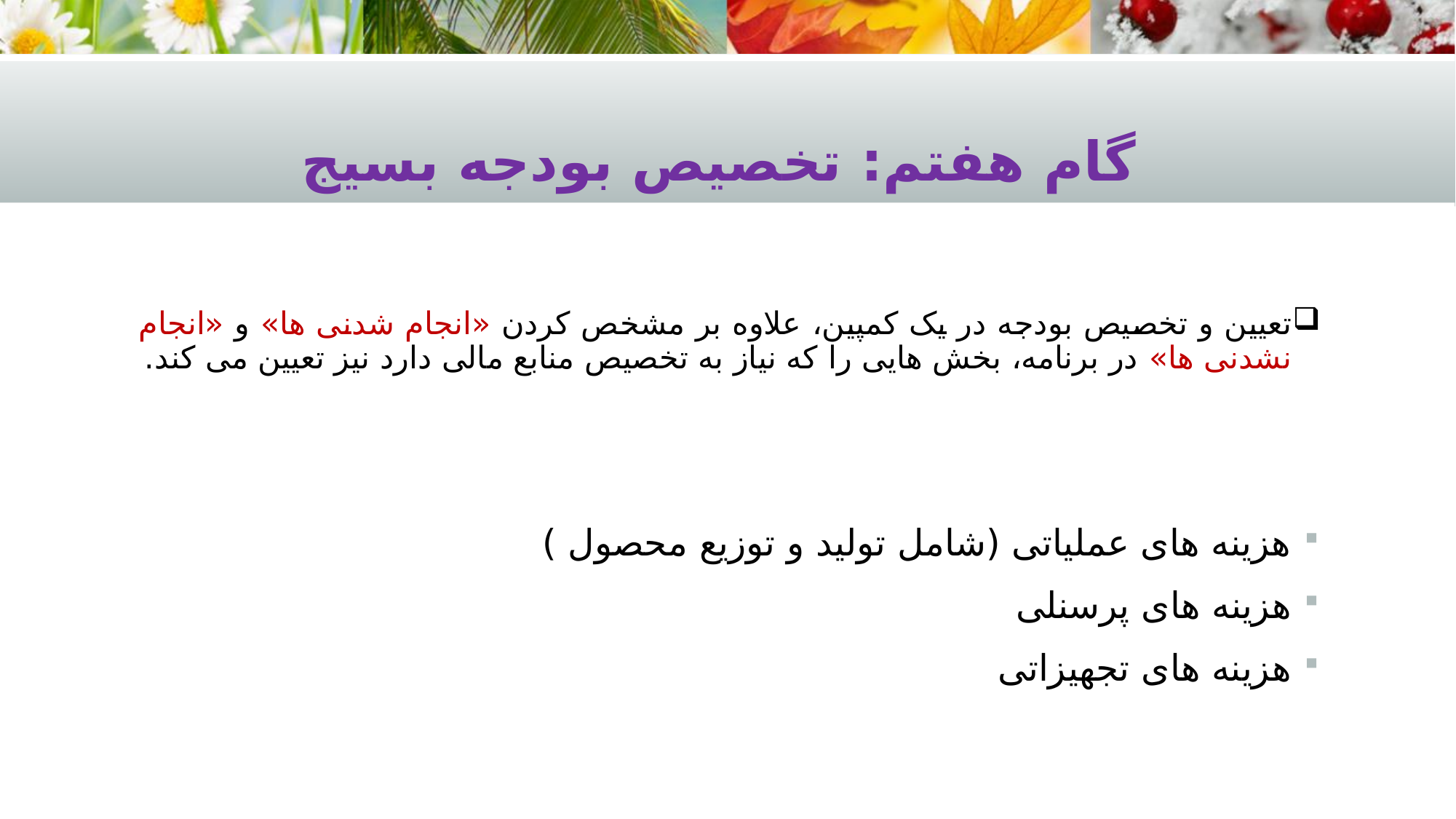

# گام هفتم: تخصیص بودجه بسیج

تعیین و تخصیص بودجه در یک کمپین، علاوه بر مشخص کردن «انجام شدنی ها» و «انجام نشدنی ها» در برنامه، بخش هایی را که نیاز به تخصیص منابع مالی دارد نیز تعیین می کند.

هزینه های عملیاتی (شامل تولید و توزیع محصول )
هزینه های پرسنلی
هزینه های تجهیزاتی